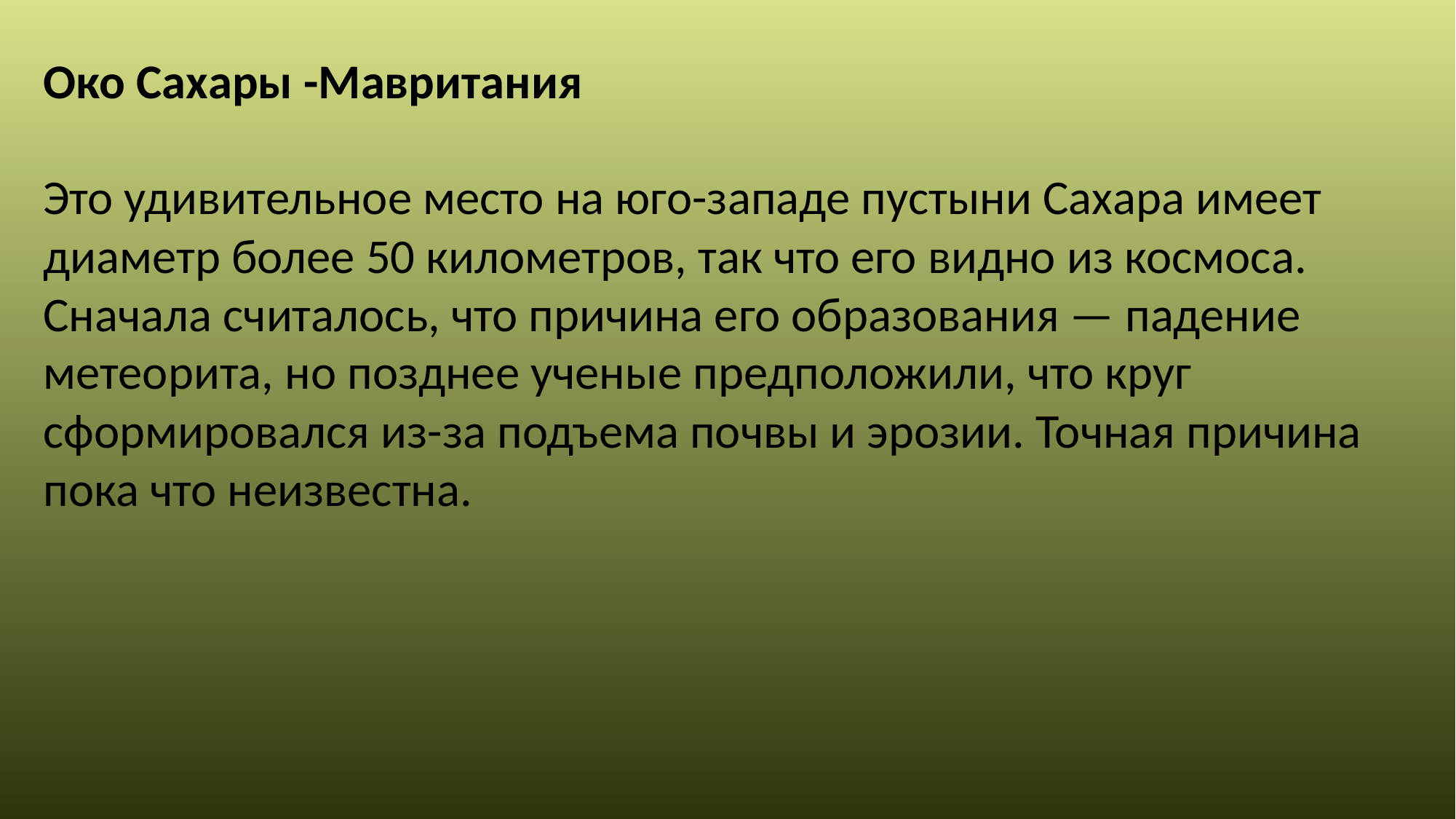

Око Сахары -Мавритания
Это удивительное место на юго-западе пустыни Сахара имеет диаметр более 50 километров, так что его видно из космоса. Сначала считалось, что причина его образования — падение метеорита, но позднее ученые предположили, что круг сформировался из-за подъема почвы и эрозии. Точная причина пока что неизвестна.